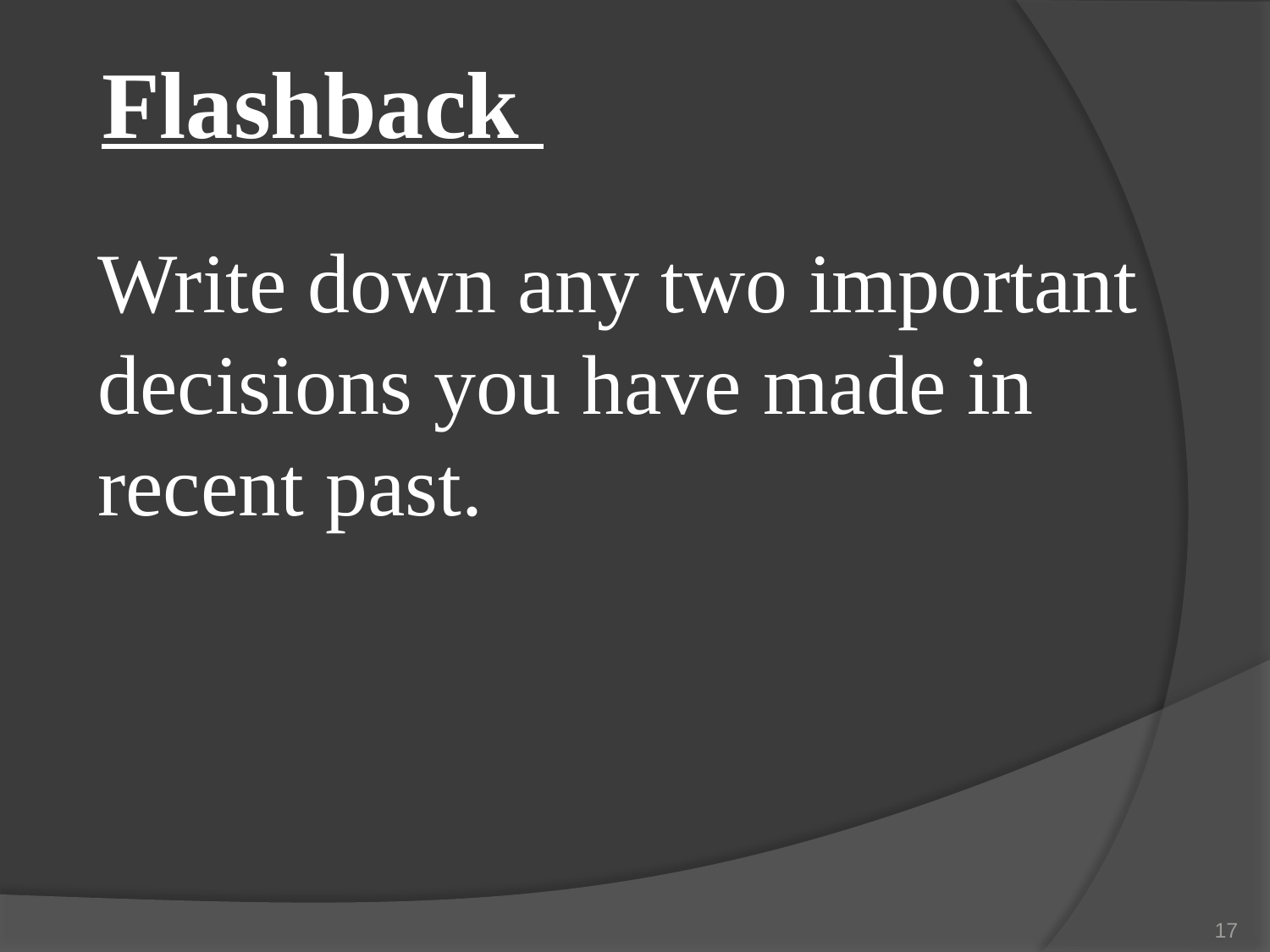

# Flashback
Write down any two important decisions you have made in recent past.
17